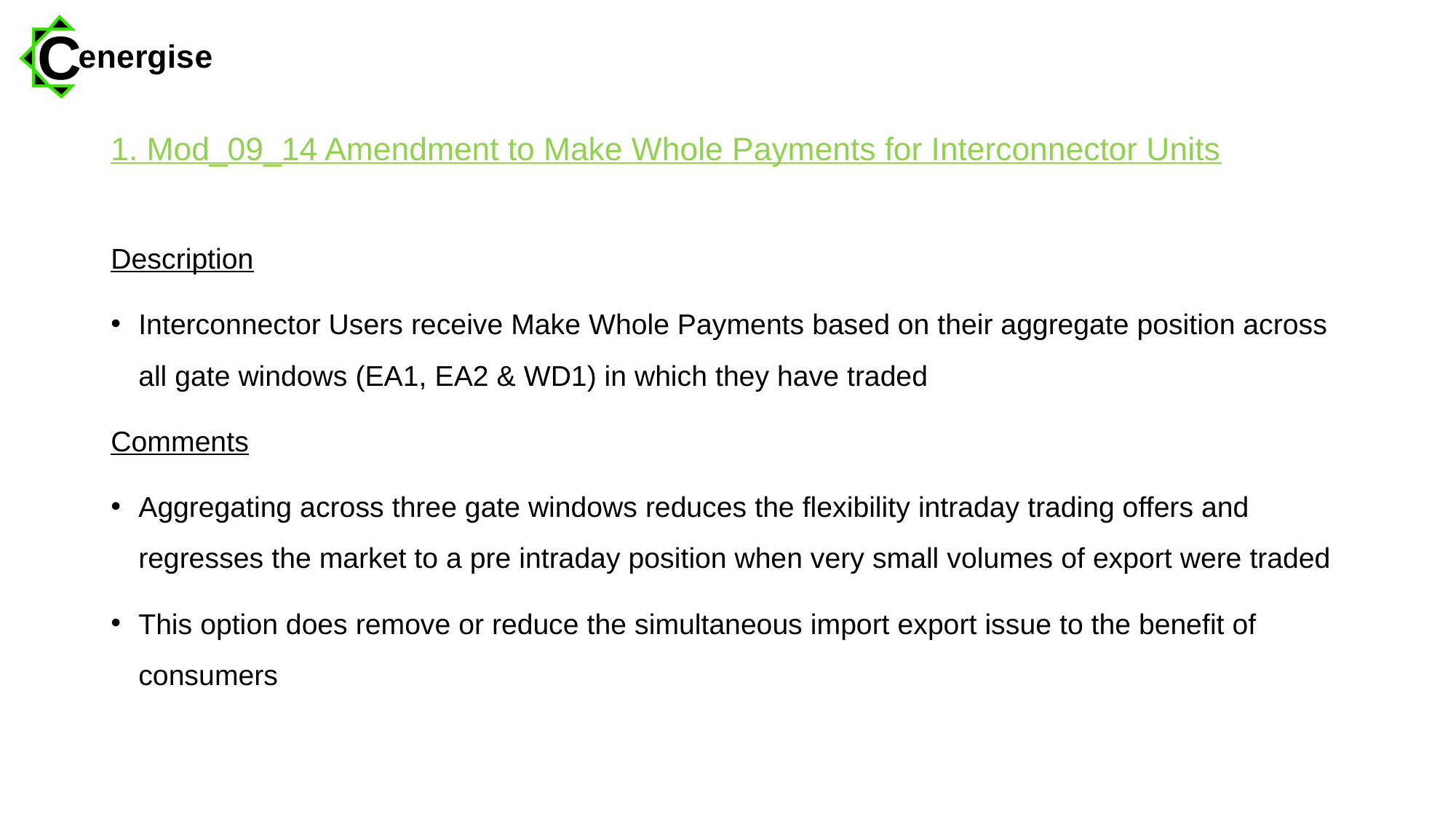

# 1. Mod_09_14 Amendment to Make Whole Payments for Interconnector Units
Description
Interconnector Users receive Make Whole Payments based on their aggregate position across all gate windows (EA1, EA2 & WD1) in which they have traded
Comments
Aggregating across three gate windows reduces the flexibility intraday trading offers and regresses the market to a pre intraday position when very small volumes of export were traded
This option does remove or reduce the simultaneous import export issue to the benefit of consumers